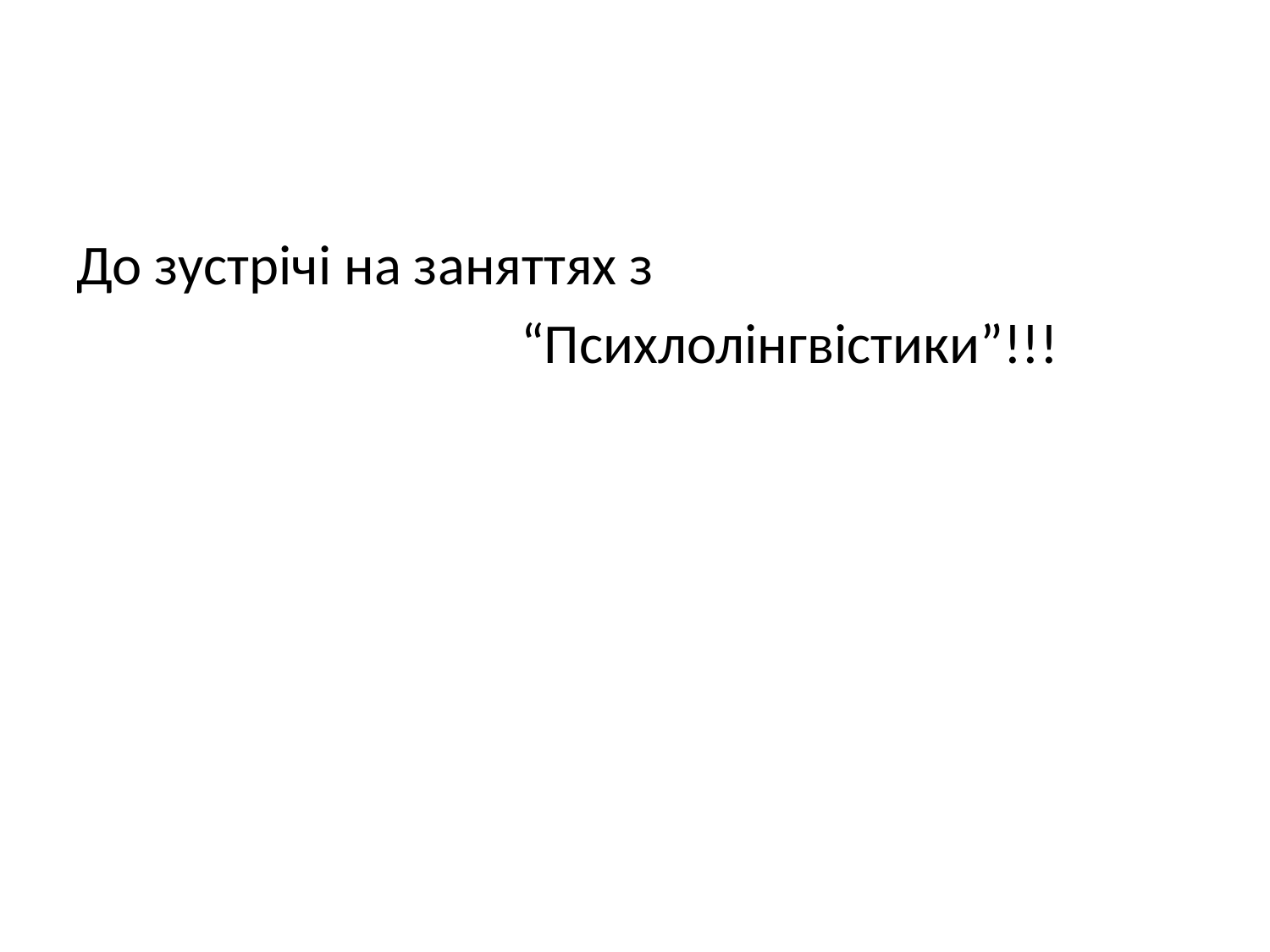

#
До зустрічі на заняттях з
                                   “Психлолінгвістики”!!!